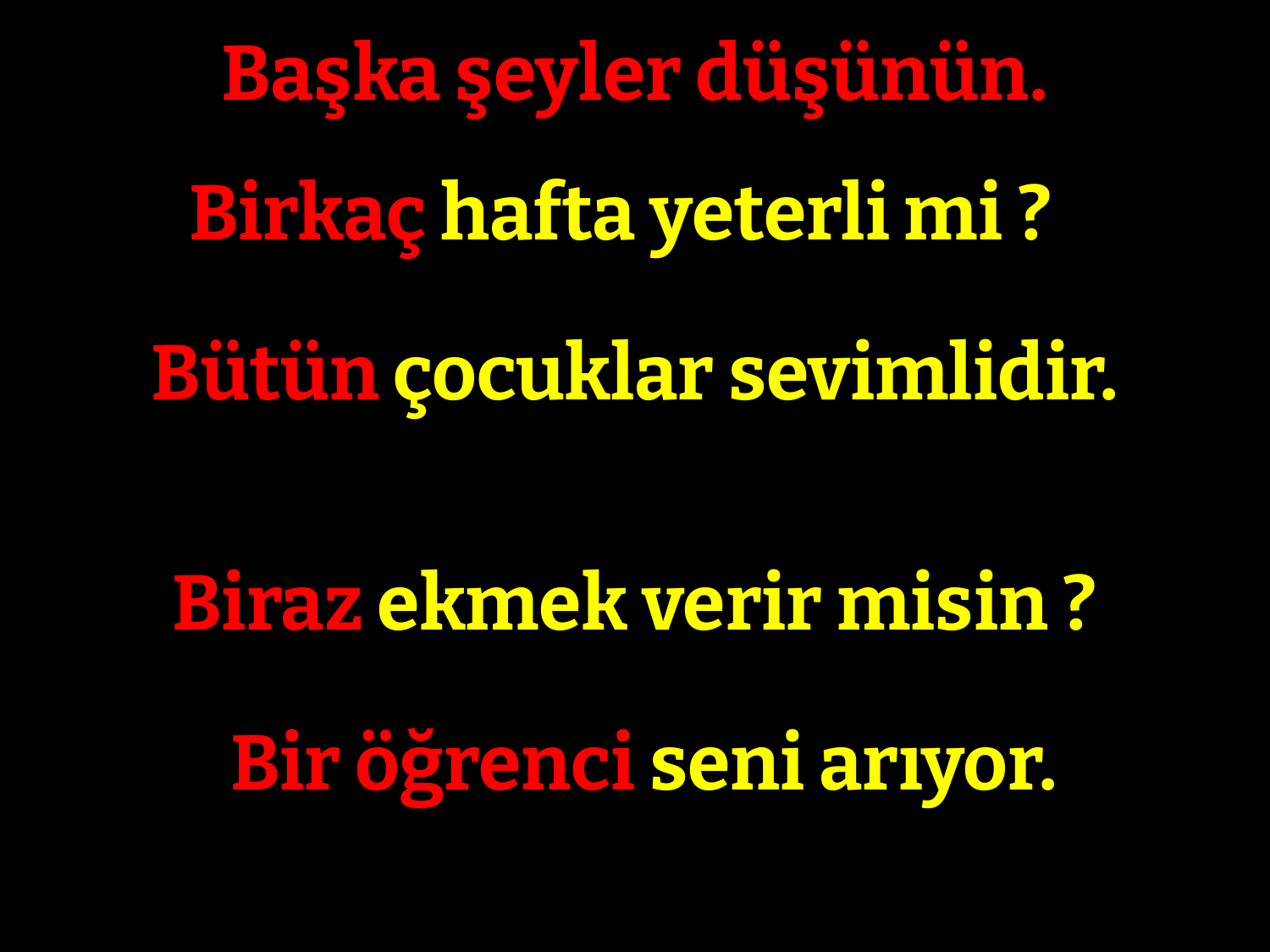

Başka şeyler düşünün.
Birkaç hafta yeterli mi ?
#
Bütün çocuklar sevimlidir.
Biraz ekmek verir misin ?
Bir öğrenci seni arıyor.